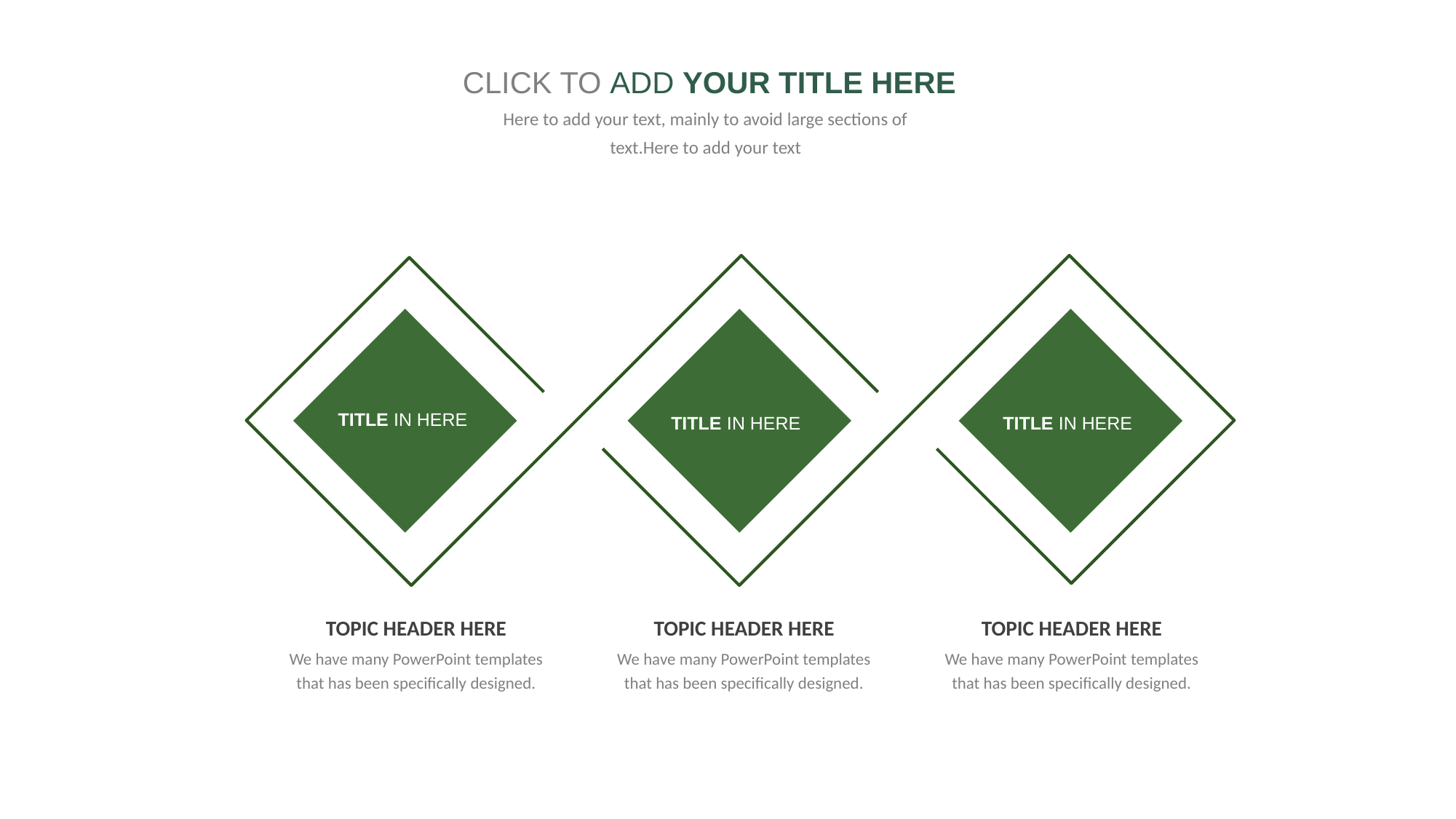

CLICK TO ADD YOUR TITLE HERE
Here to add your text, mainly to avoid large sections of text.Here to add your text

TITLE IN HERE
TITLE IN HERE
TITLE IN HERE
TOPIC HEADER HERE
We have many PowerPoint templates that has been specifically designed.
TOPIC HEADER HERE
We have many PowerPoint templates that has been specifically designed.
TOPIC HEADER HERE
We have many PowerPoint templates that has been specifically designed.